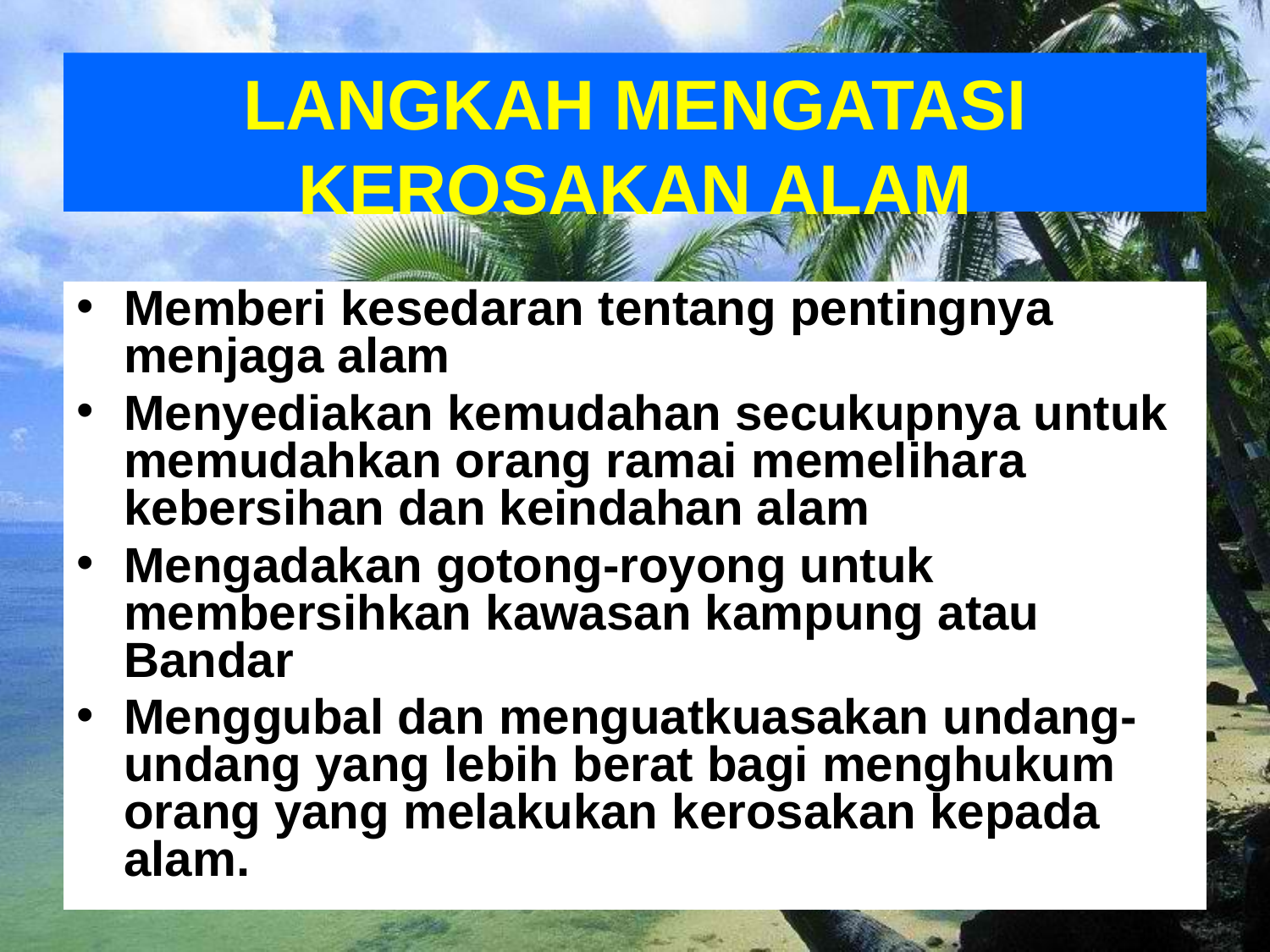

# LANGKAH MENGATASI KEROSAKAN ALAM
Memberi kesedaran tentang pentingnya menjaga alam
Menyediakan kemudahan secukupnya untuk memudahkan orang ramai memelihara kebersihan dan keindahan alam
Mengadakan gotong-royong untuk membersihkan kawasan kampung atau Bandar
Menggubal dan menguatkuasakan undang-undang yang lebih berat bagi menghukum orang yang melakukan kerosakan kepada alam.